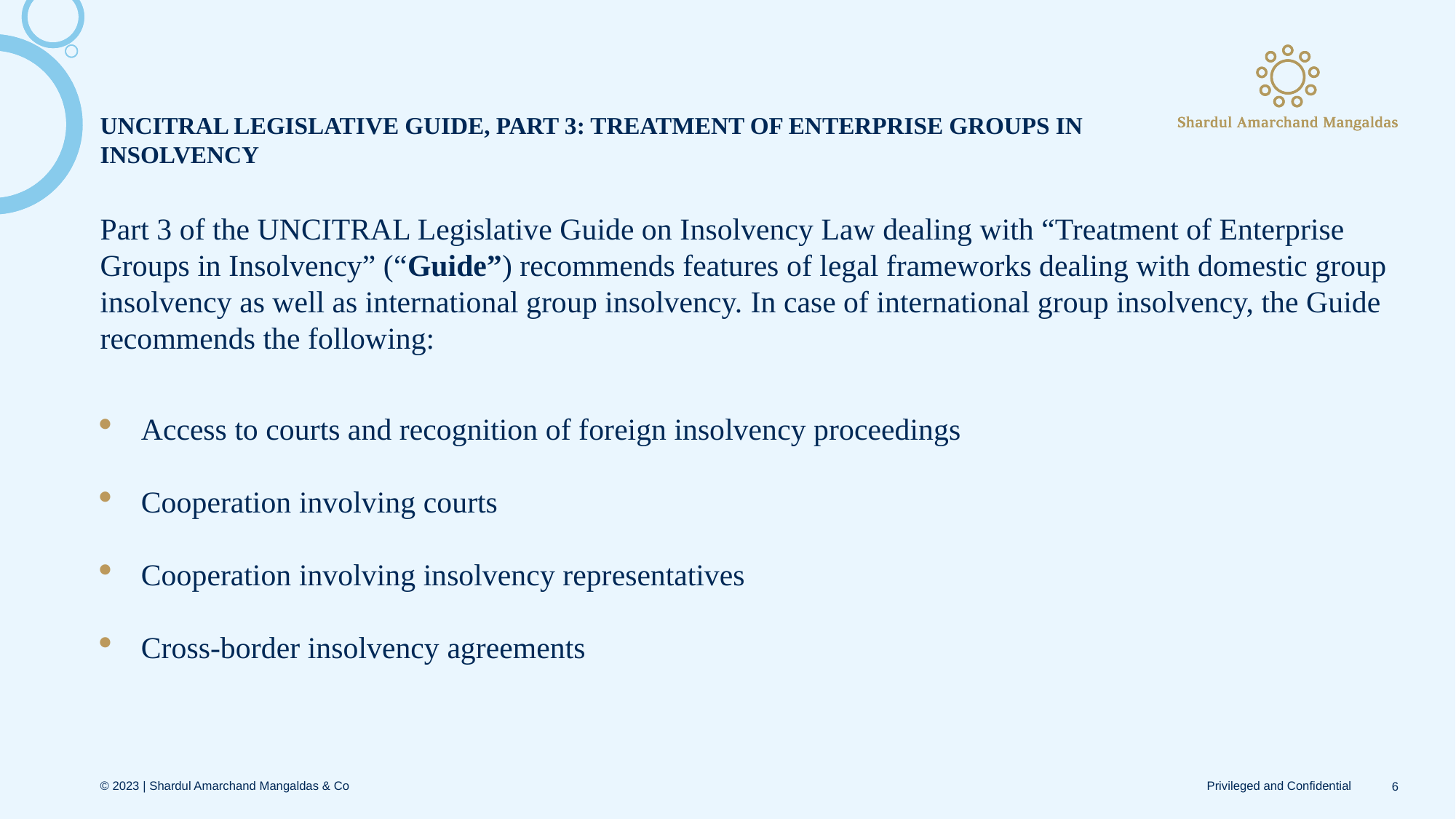

# UNCITRAL LEGISLATIVE GUIDE, PART 3: TREATMENT OF ENTERPRISE GROUPS IN INSOLVENCY

Part 3 of the UNCITRAL Legislative Guide on Insolvency Law dealing with “Treatment of Enterprise Groups in Insolvency” (“Guide”) recommends features of legal frameworks dealing with domestic group insolvency as well as international group insolvency. In case of international group insolvency, the Guide recommends the following:

Access to courts and recognition of foreign insolvency proceedings

Cooperation involving courts

Cooperation involving insolvency representatives

Cross-border insolvency agreements

6